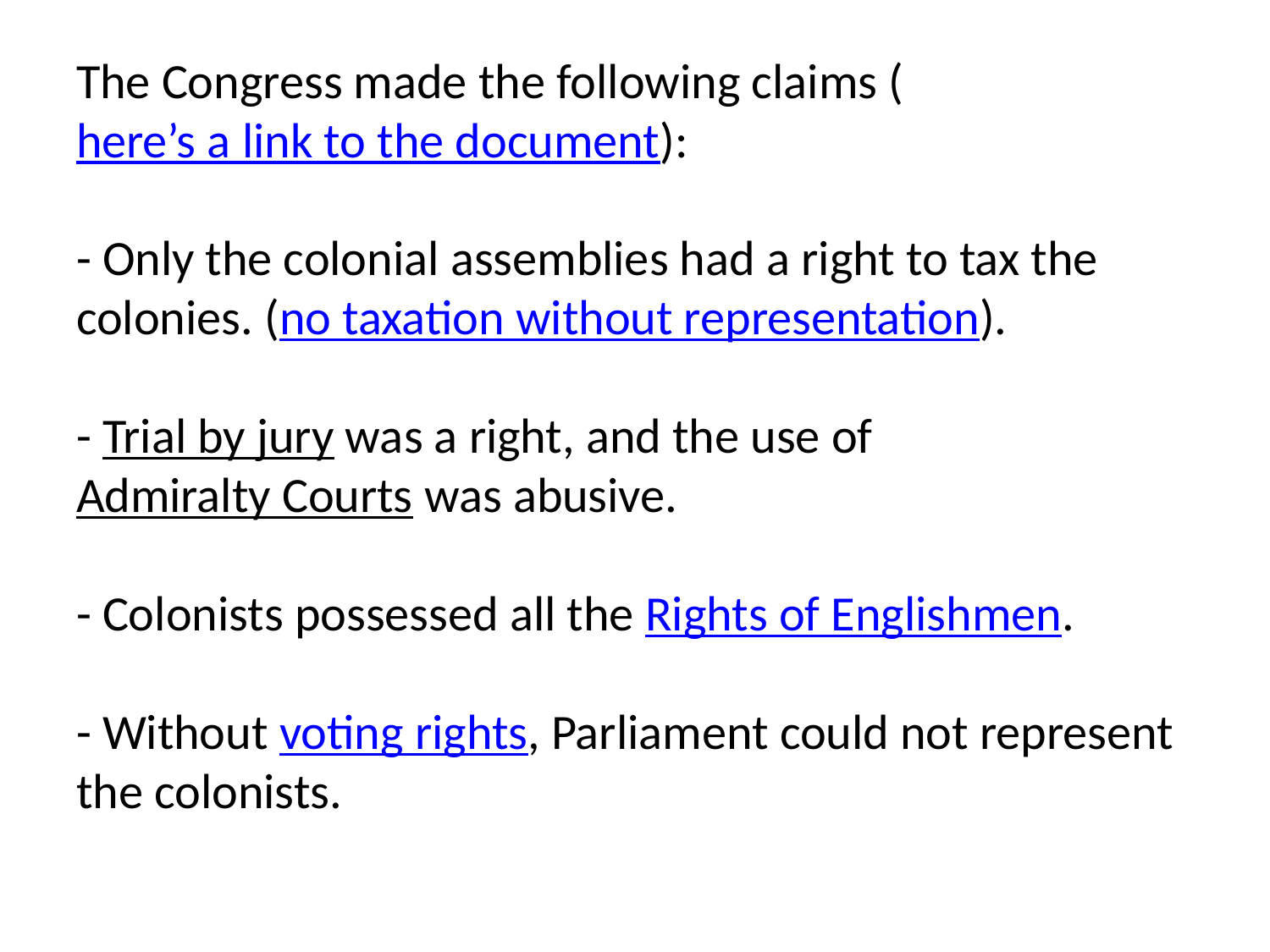

# The Congress made the following claims (here’s a link to the document): - Only the colonial assemblies had a right to tax the colonies. (no taxation without representation). - Trial by jury was a right, and the use of Admiralty Courts was abusive. - Colonists possessed all the Rights of Englishmen. - Without voting rights, Parliament could not represent the colonists.